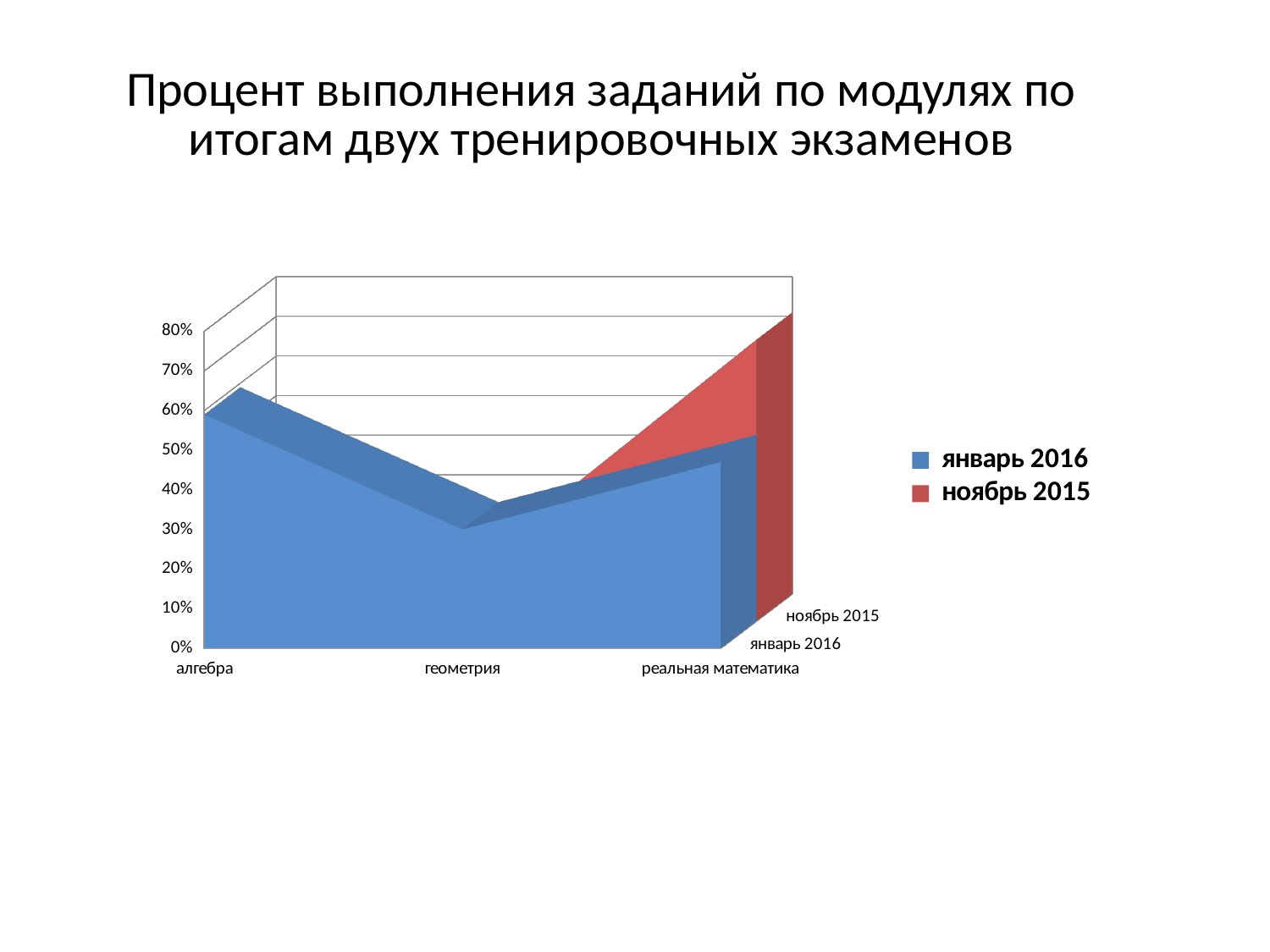

Процент выполнения заданий по модулях по итогам двух тренировочных экзаменов

[unsupported chart]